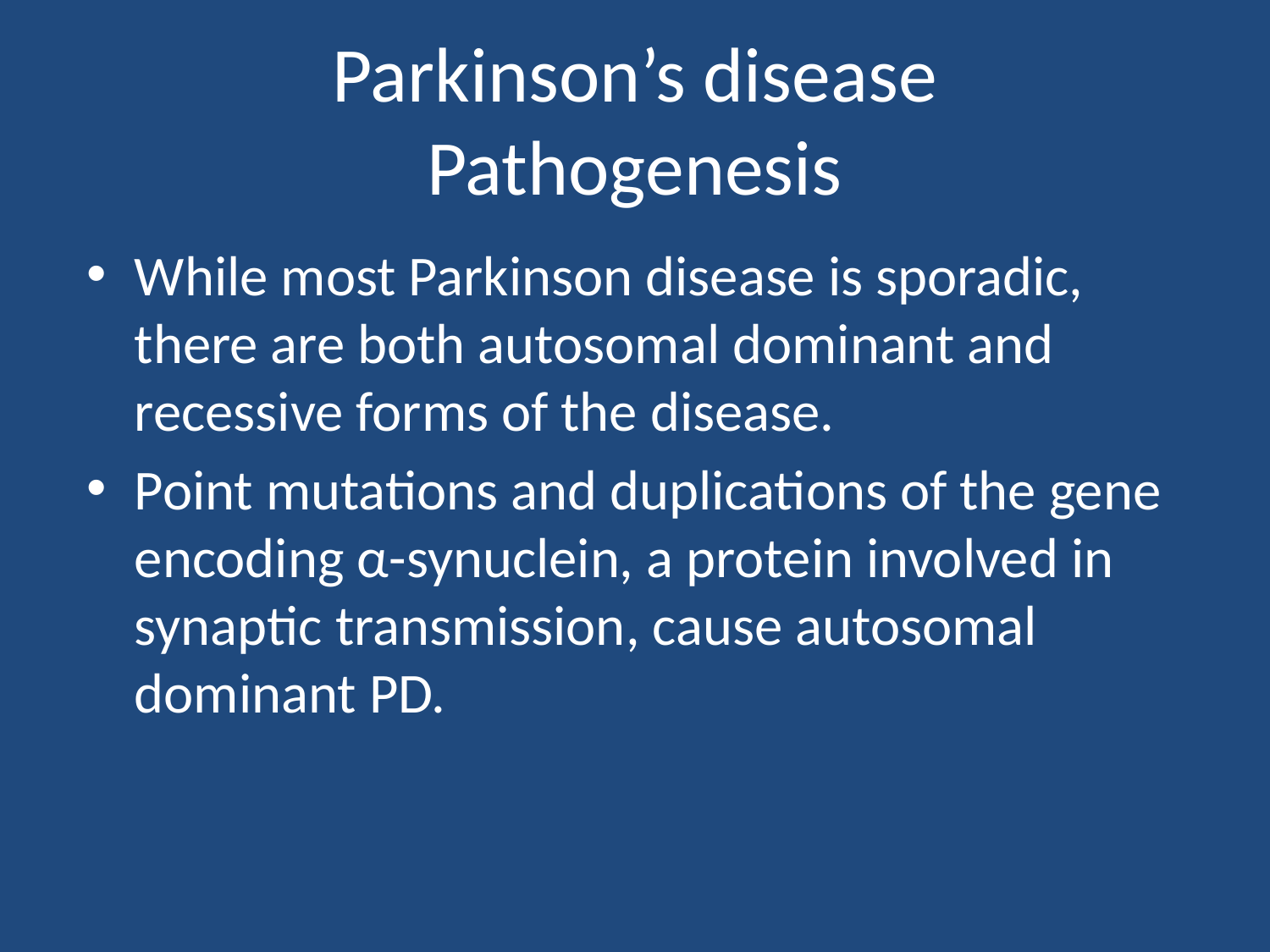

# Parkinson’s disease Pathogenesis
While most Parkinson disease is sporadic, there are both autosomal dominant and recessive forms of the disease.
Point mutations and duplications of the gene encoding α-synuclein, a protein involved in synaptic transmission, cause autosomal dominant PD.